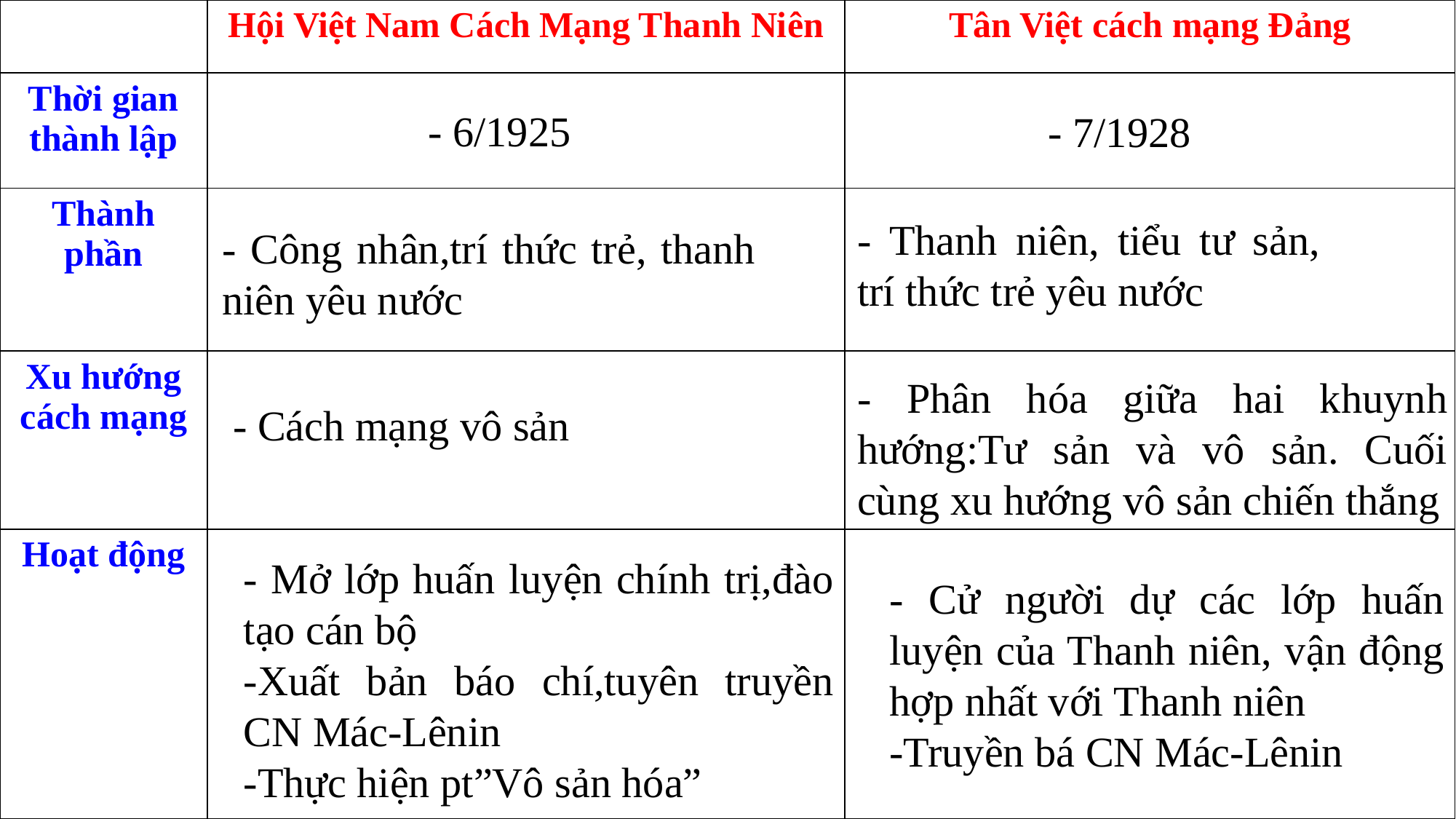

|  | Hội Việt Nam Cách Mạng Thanh Niên | Tân Việt cách mạng Đảng |
| --- | --- | --- |
| Thời gian thành lập |  |  |
| Thành phần |  |  |
| Xu hướng cách mạng |  |  |
| Hoạt động |  |  |
- 6/1925
- 7/1928
- Thanh niên, tiểu tư sản, trí thức trẻ yêu nước
- Công nhân,trí thức trẻ, thanh niên yêu nước
- Phân hóa giữa hai khuynh hướng:Tư sản và vô sản. Cuối cùng xu hướng vô sản chiến thắng
- Cách mạng vô sản
- Mở lớp huấn luyện chính trị,đào tạo cán bộ
-Xuất bản báo chí,tuyên truyền CN Mác-Lênin
-Thực hiện pt”Vô sản hóa”
- Cử người dự các lớp huấn luyện của Thanh niên, vận động hợp nhất với Thanh niên
-Truyền bá CN Mác-Lênin